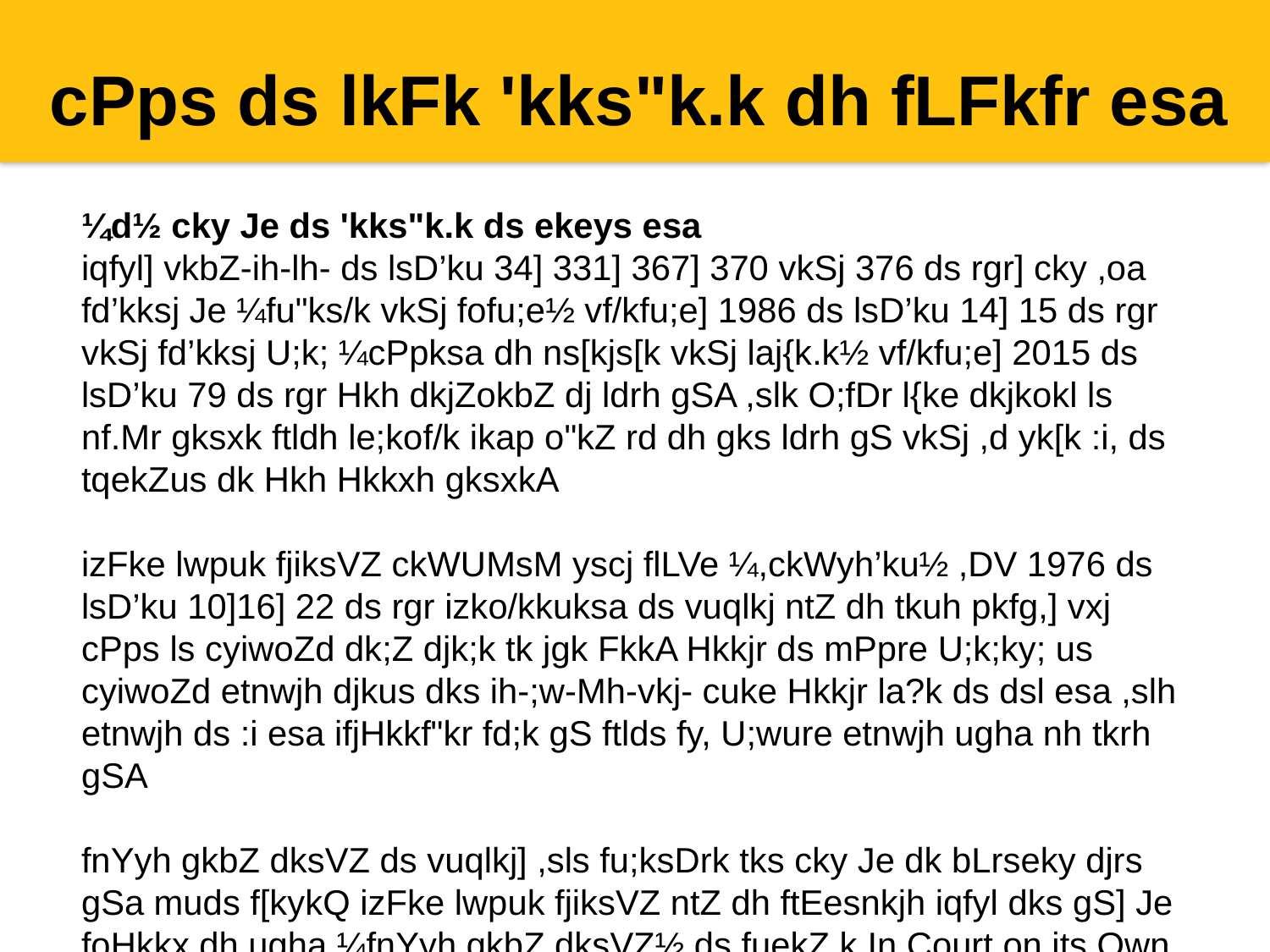

cPps ds lkFk 'kks"k.k dh fLFkfr esa
¼d½ cky Je ds 'kks"k.k ds ekeys esa
iqfyl] vkbZ-ih-lh- ds lsD’ku 34] 331] 367] 370 vkSj 376 ds rgr] cky ,oa fd’kksj Je ¼fu"ks/k vkSj fofu;e½ vf/kfu;e] 1986 ds lsD’ku 14] 15 ds rgr vkSj fd’kksj U;k; ¼cPpksa dh ns[kjs[k vkSj laj{k.k½ vf/kfu;e] 2015 ds lsD’ku 79 ds rgr Hkh dkjZokbZ dj ldrh gSA ,slk O;fDr l{ke dkjkokl ls nf.Mr gksxk ftldh le;kof/k ikap o"kZ rd dh gks ldrh gS vkSj ,d yk[k :i, ds tqekZus dk Hkh Hkkxh gksxkA

izFke lwpuk fjiksVZ ckWUMsM yscj flLVe ¼,ckWyh’ku½ ,DV 1976 ds lsD’ku 10]16] 22 ds rgr izko/kkuksa ds vuqlkj ntZ dh tkuh pkfg,] vxj cPps ls cyiwoZd dk;Z djk;k tk jgk FkkA Hkkjr ds mPpre U;k;ky; us cyiwoZd etnwjh djkus dks ih-;w-Mh-vkj- cuke Hkkjr la?k ds dsl esa ,slh etnwjh ds :i esa ifjHkkf"kr fd;k gS ftlds fy, U;wure etnwjh ugha nh tkrh gSA

fnYyh gkbZ dksVZ ds vuqlkj] ,sls fu;ksDrk tks cky Je dk bLrseky djrs gSa muds f[kykQ izFke lwpuk fjiksVZ ntZ dh ftEesnkjh iqfyl dks gS] Je foHkkx dh ugha ¼fnYyh gkbZ dksVZ½ ds fuekZ.k In Court on its Own Motion Vs State of NCT of Delhi (w.p. (c) 4161/2008)]